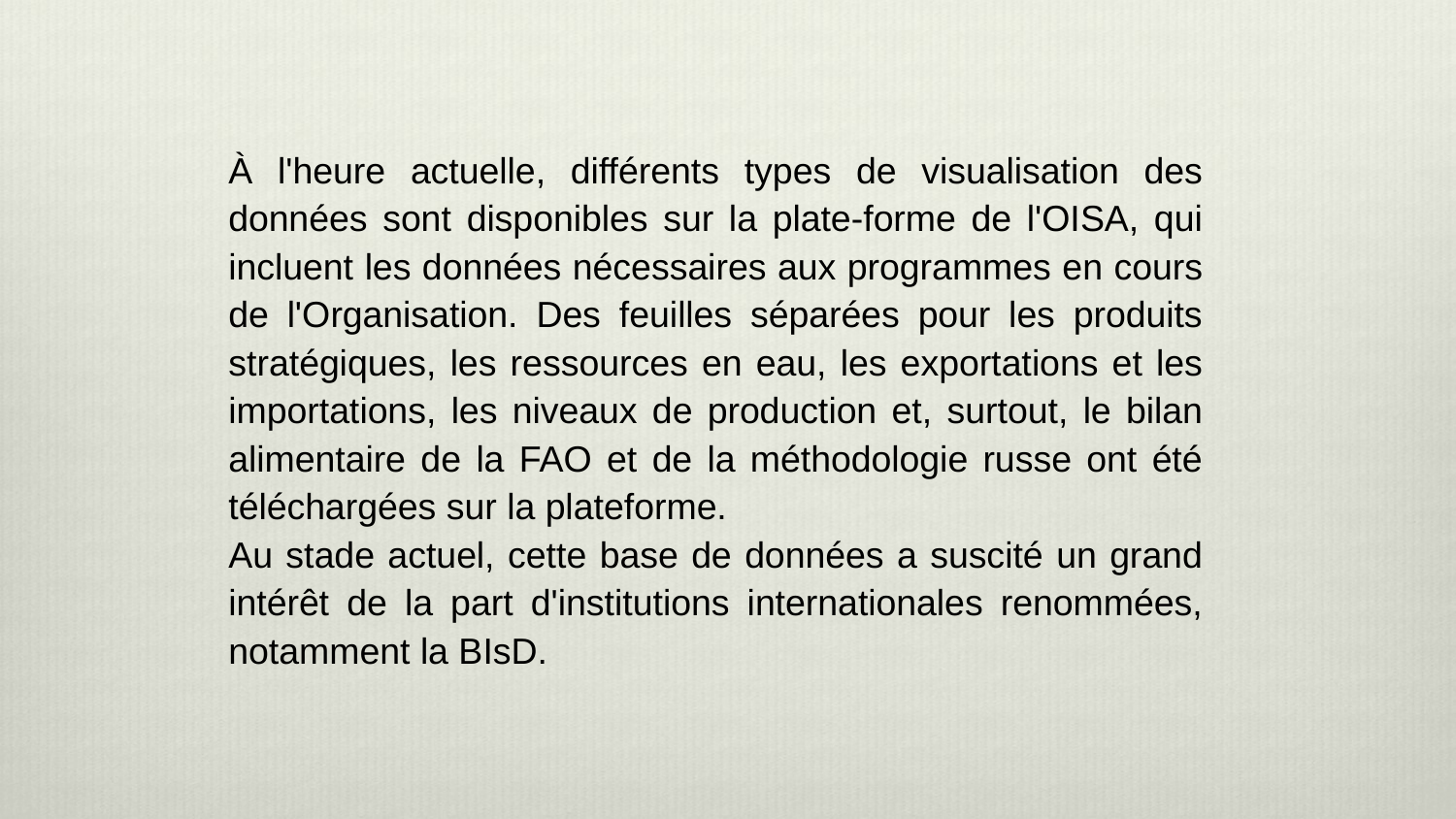

À l'heure actuelle, différents types de visualisation des données sont disponibles sur la plate-forme de l'OISA, qui incluent les données nécessaires aux programmes en cours de l'Organisation. Des feuilles séparées pour les produits stratégiques, les ressources en eau, les exportations et les importations, les niveaux de production et, surtout, le bilan alimentaire de la FAO et de la méthodologie russe ont été téléchargées sur la plateforme.
Au stade actuel, cette base de données a suscité un grand intérêt de la part d'institutions internationales renommées, notamment la BIsD.